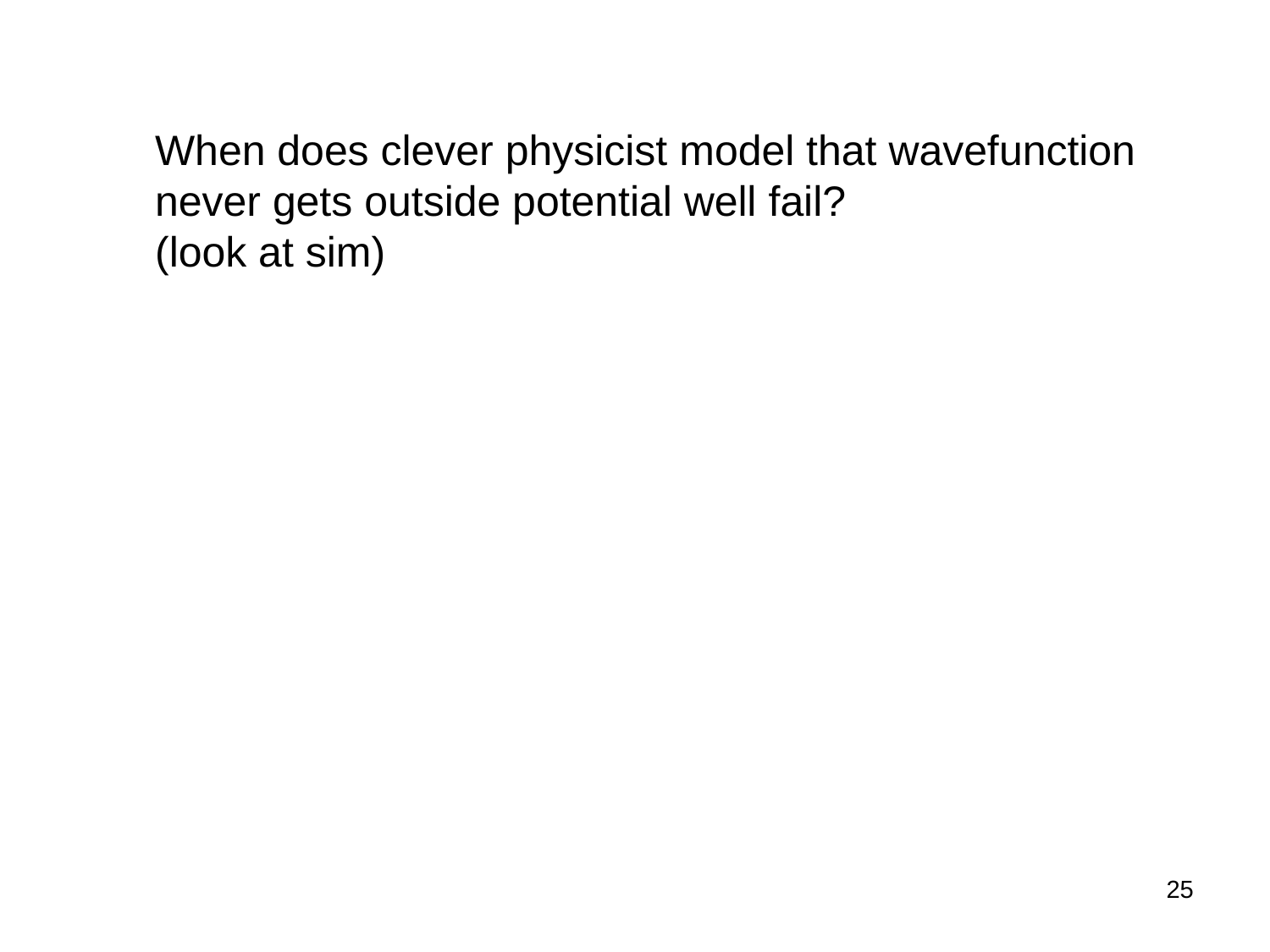

When does clever physicist model that wavefunction
never gets outside potential well fail?
(look at sim)
25